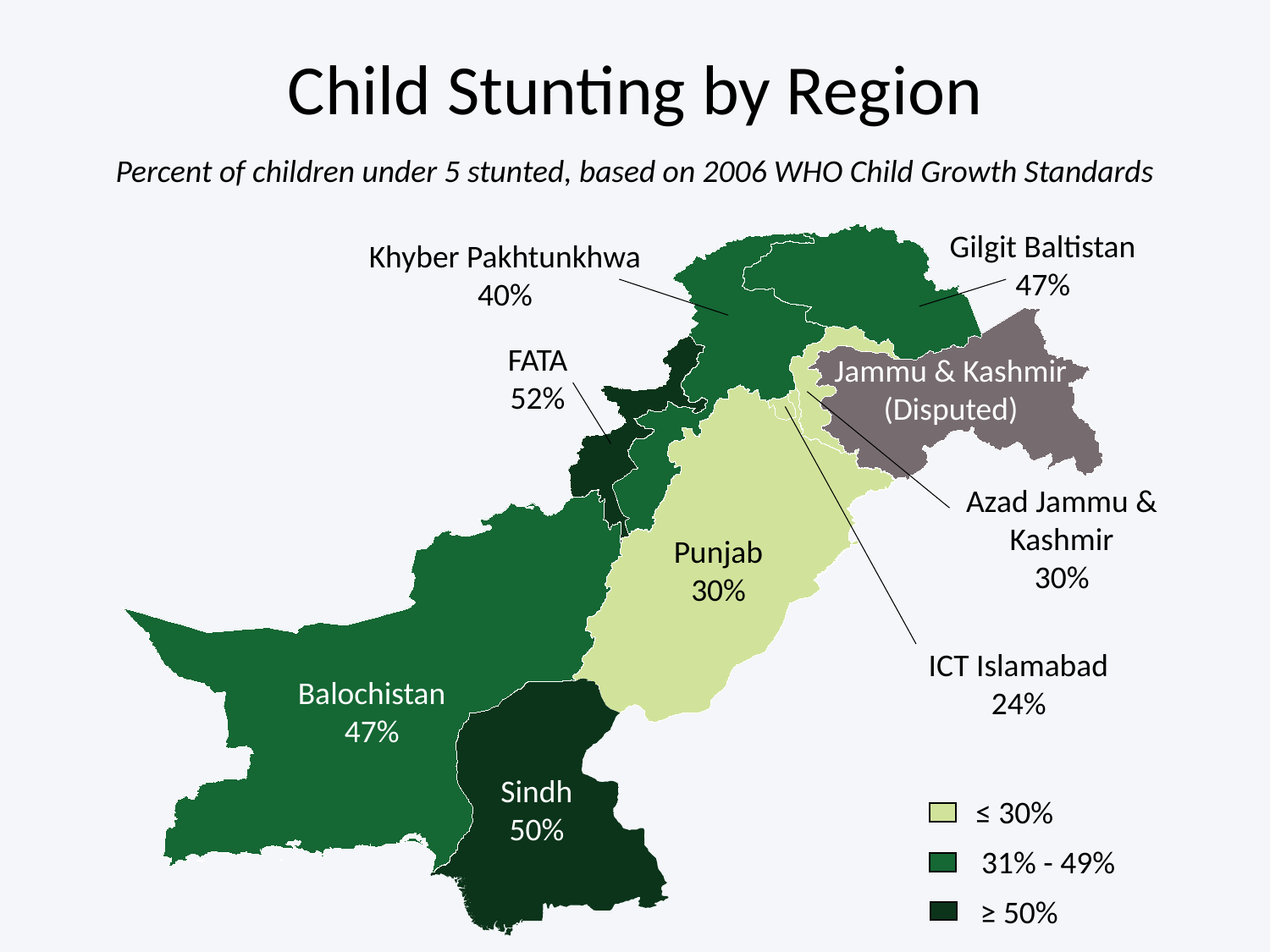

# Child Stunting by Region
Percent of children under 5 stunted, based on 2006 WHO Child Growth Standards
Gilgit Baltistan
47%

Khyber Pakhtunkhwa
40%

FATA
52%

Jammu & Kashmir (Disputed)

Azad Jammu & Kashmir
30%

Punjab
30%
ICT Islamabad
24%
Balochistan
47%

Sindh
50%
≤ 30%

31% - 49%

≥ 50%